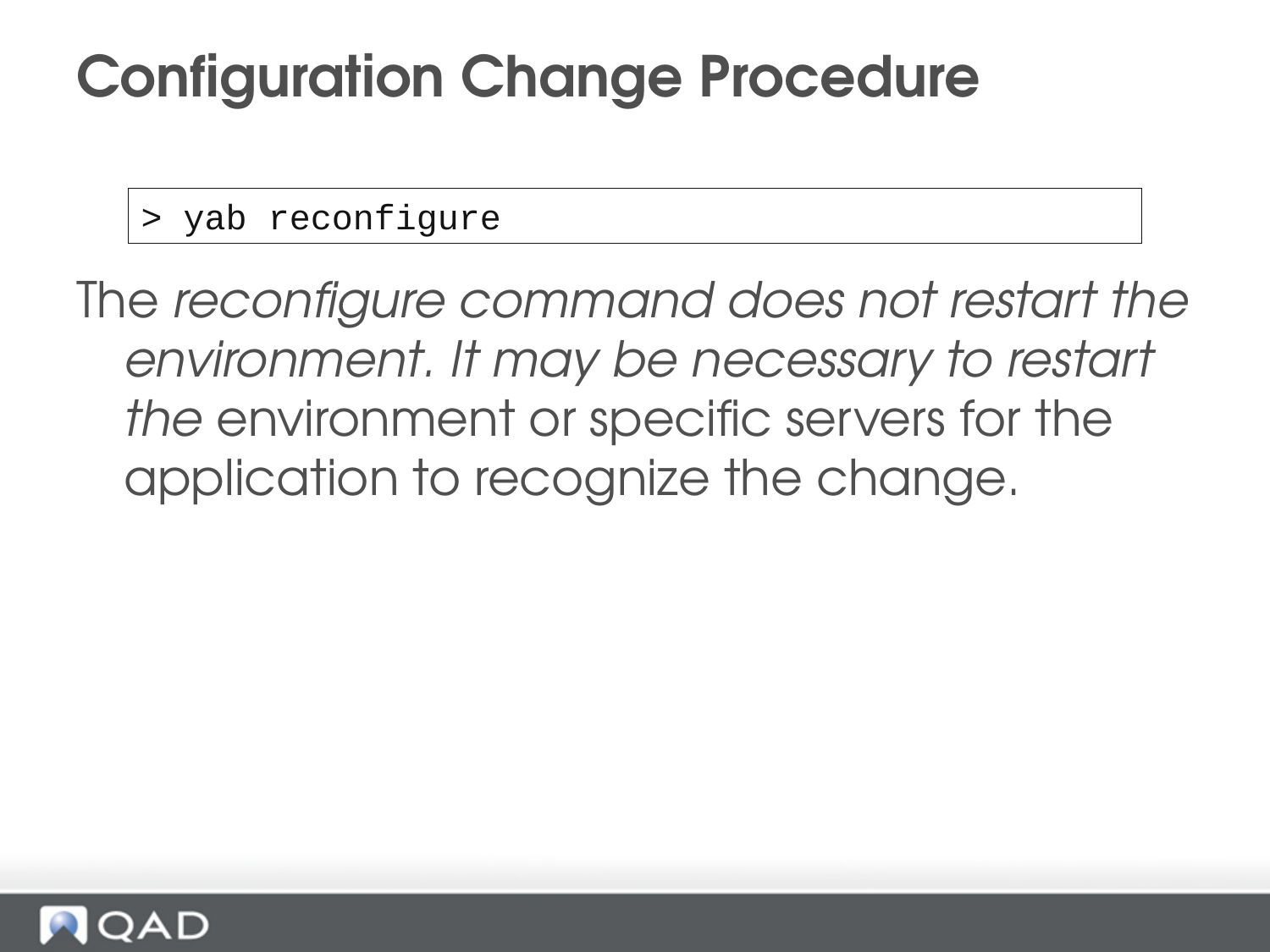

# Configuration Change Procedure

The reconfigure command does not restart the environment. It may be necessary to restart the environment or specific servers for the application to recognize the change.
> yab reconfigure